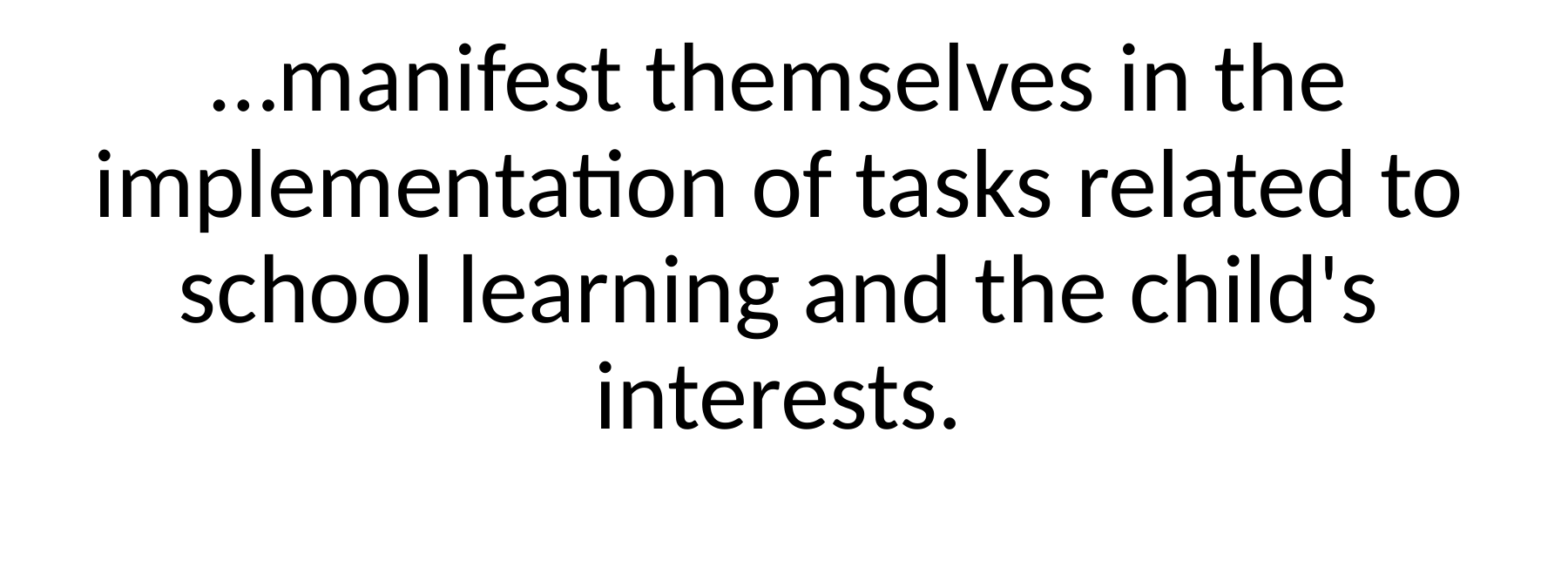

…manifest themselves in the implementation of tasks related to school learning and the child's interests.